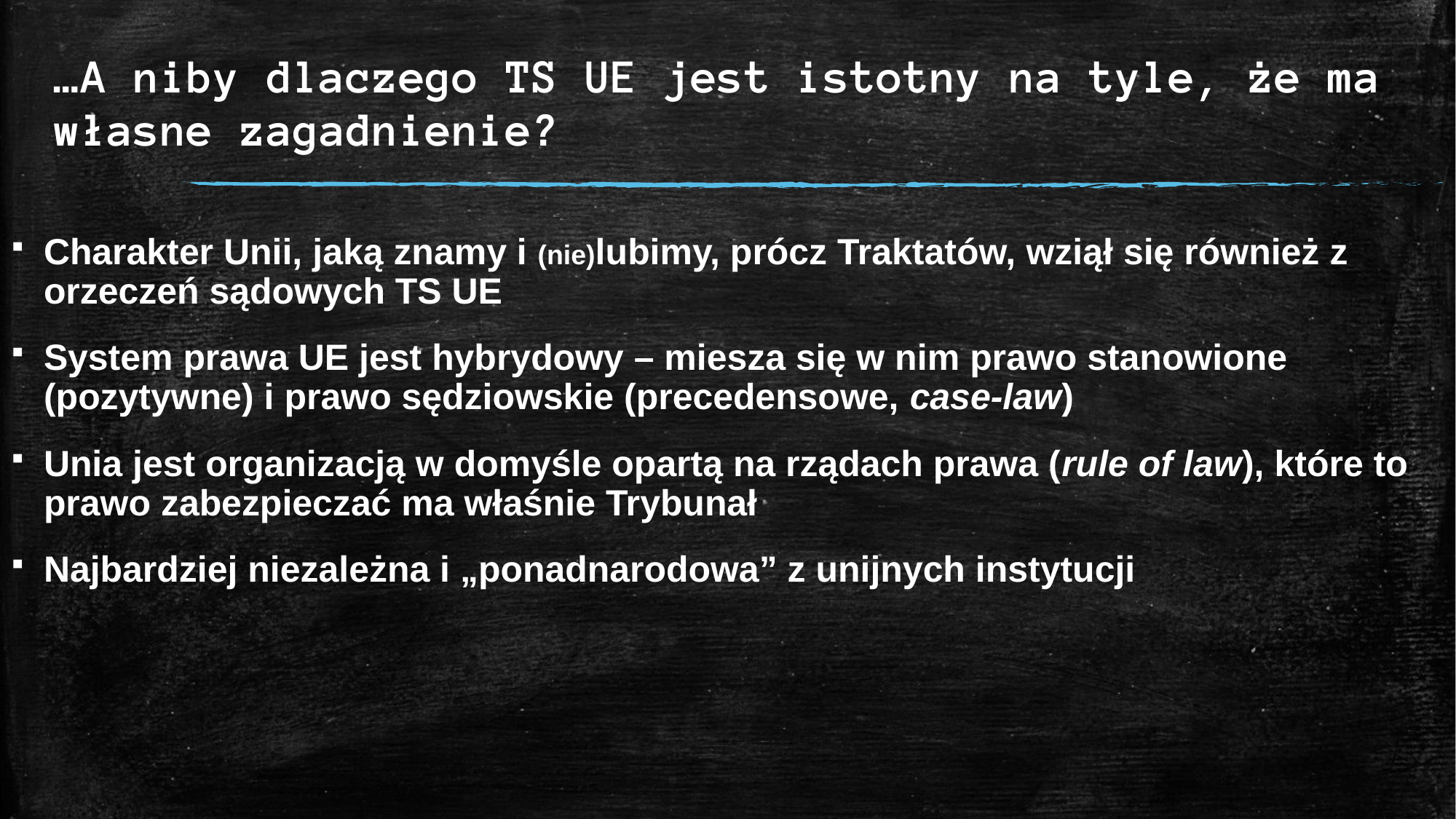

# …A niby dlaczego TS UE jest istotny na tyle, że ma własne zagadnienie?
Charakter Unii, jaką znamy i (nie)lubimy, prócz Traktatów, wziął się również z orzeczeń sądowych TS UE
System prawa UE jest hybrydowy – miesza się w nim prawo stanowione (pozytywne) i prawo sędziowskie (precedensowe, case-law)
Unia jest organizacją w domyśle opartą na rządach prawa (rule of law), które to prawo zabezpieczać ma właśnie Trybunał
Najbardziej niezależna i „ponadnarodowa” z unijnych instytucji